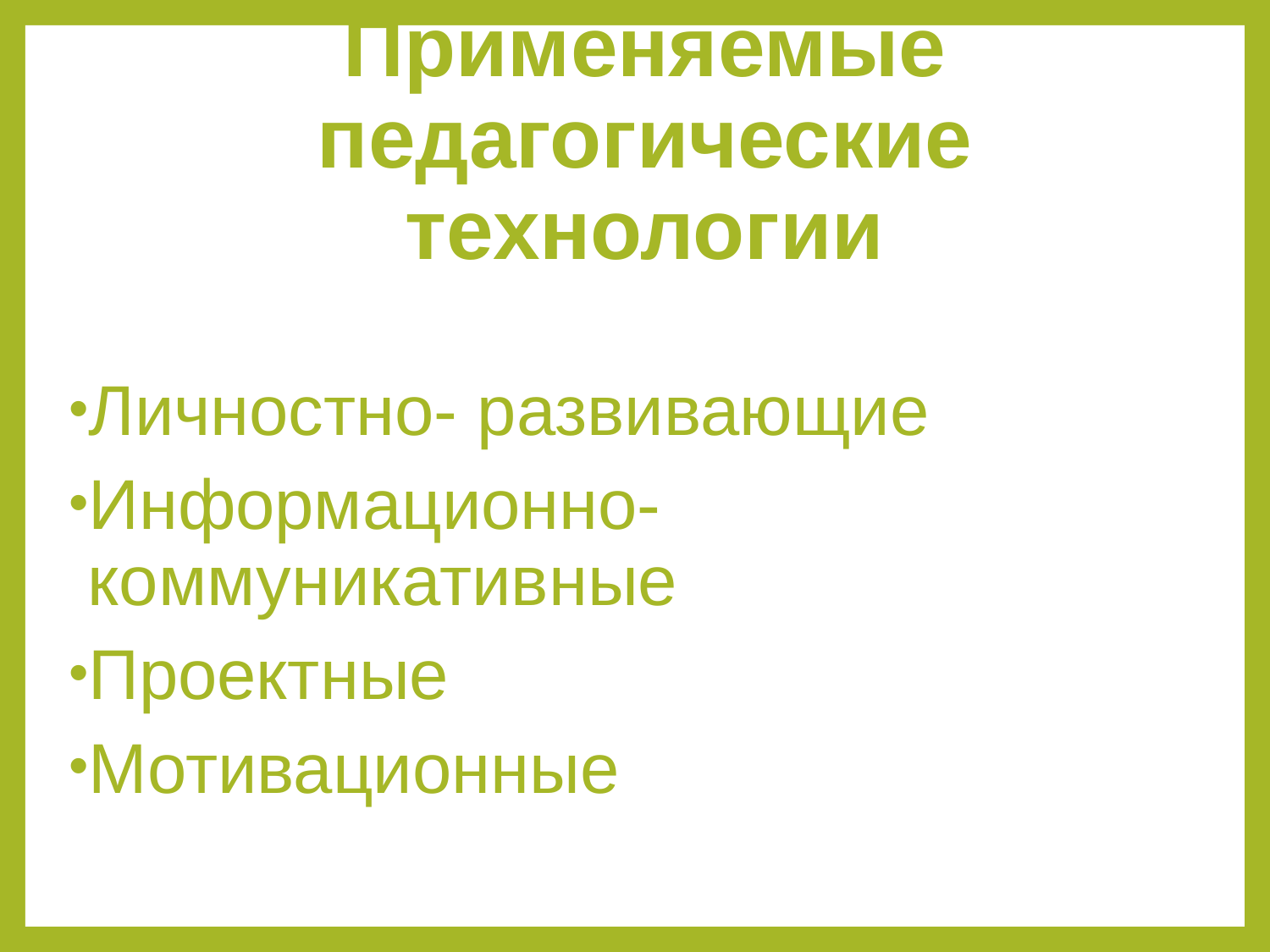

# Применяемые педагогические технологии

Личностно- развивающие
Информационно-коммуникативные
Проектные
Мотивационные